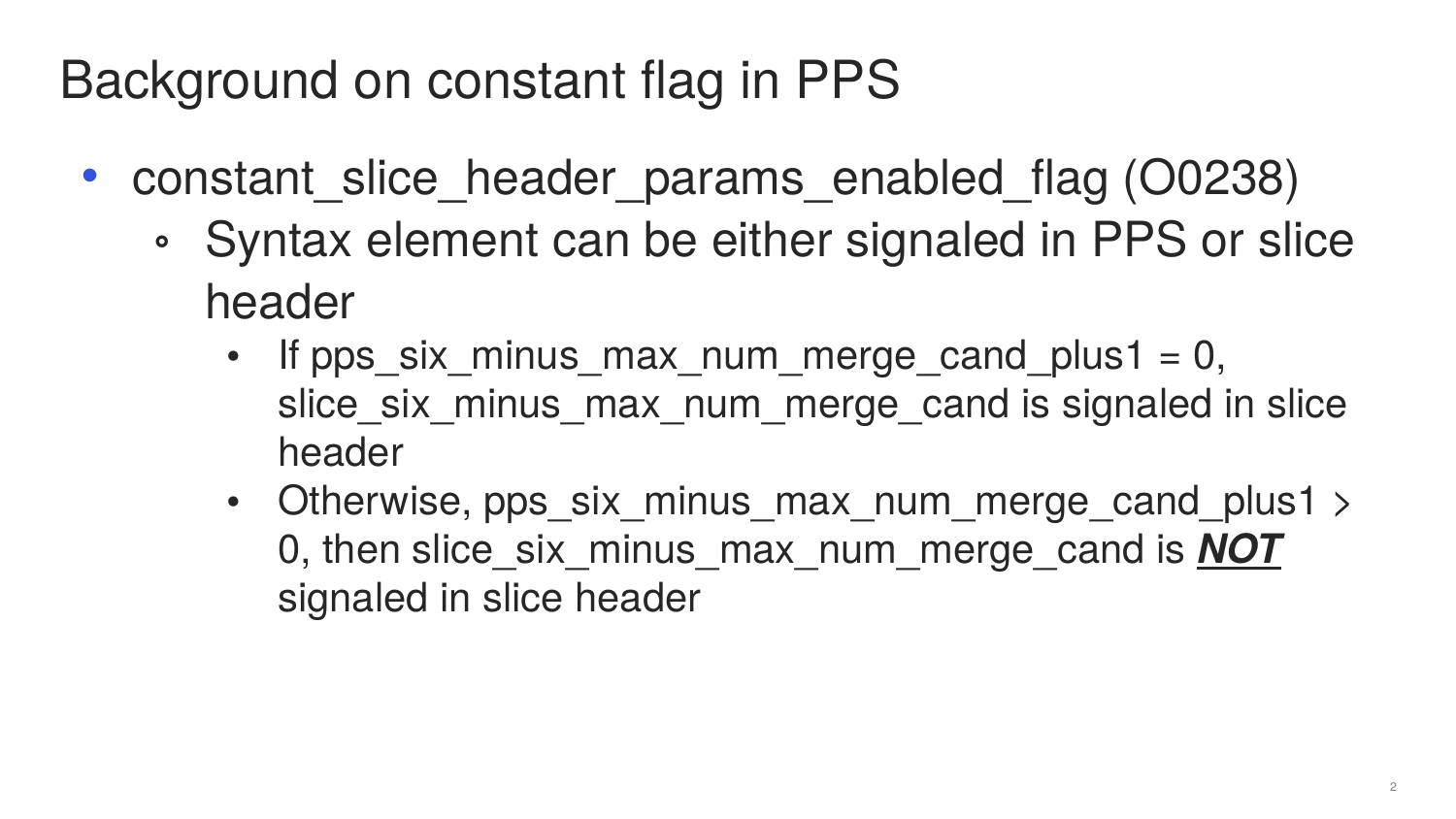

# Background on constant flag in PPS
constant_slice_header_params_enabled_flag (O0238)
Syntax element can be either signaled in PPS or slice header
If pps_six_minus_max_num_merge_cand_plus1 = 0, slice_six_minus_max_num_merge_cand is signaled in slice header
Otherwise, pps_six_minus_max_num_merge_cand_plus1 > 0, then slice_six_minus_max_num_merge_cand is NOT signaled in slice header